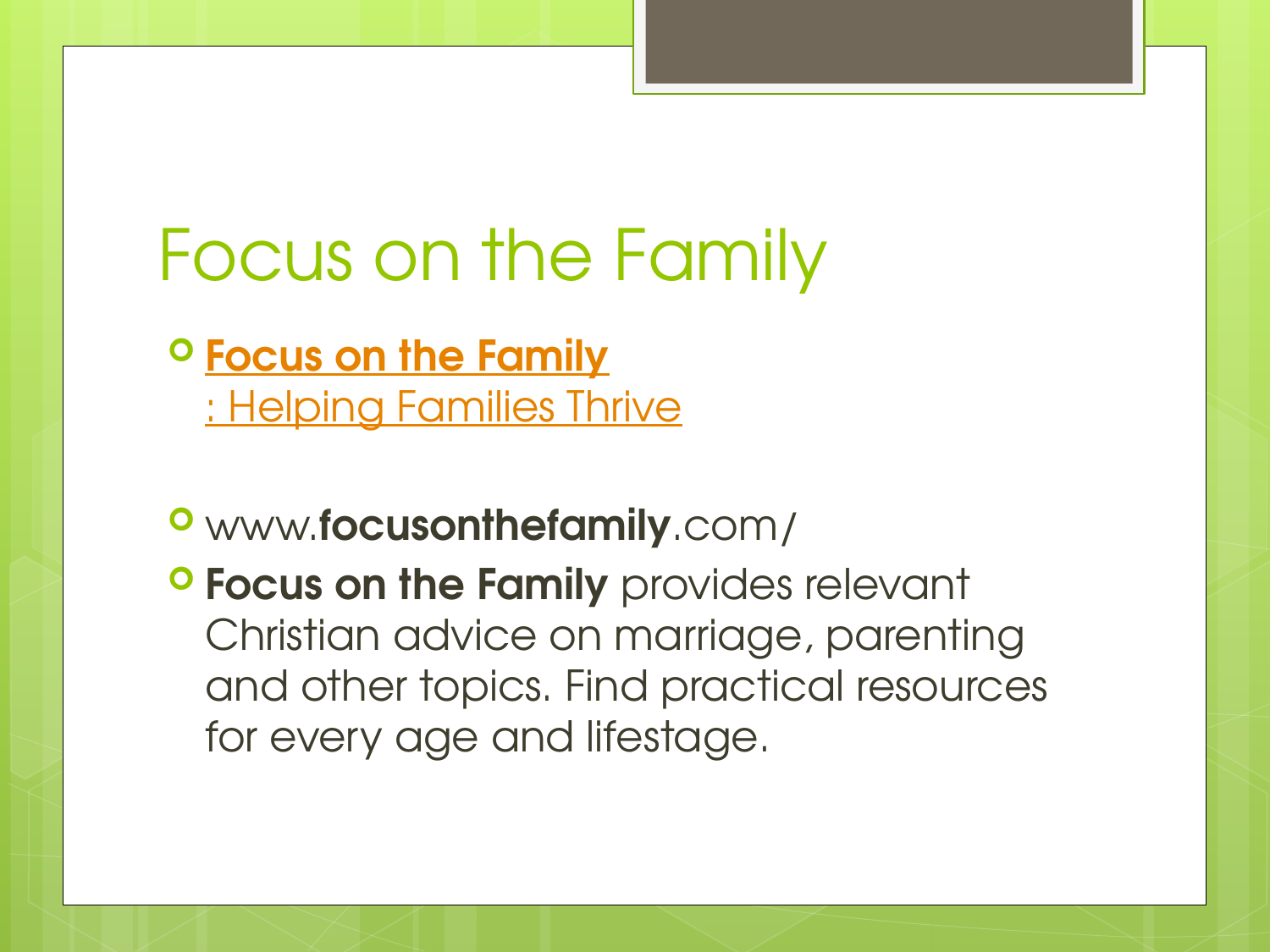

# Focus on the Family
Focus on the Family: Helping Families Thrive

www.focusonthefamily.com/
Focus on the Family provides relevant Christian advice on marriage, parenting and other topics. Find practical resources for every age and lifestage.